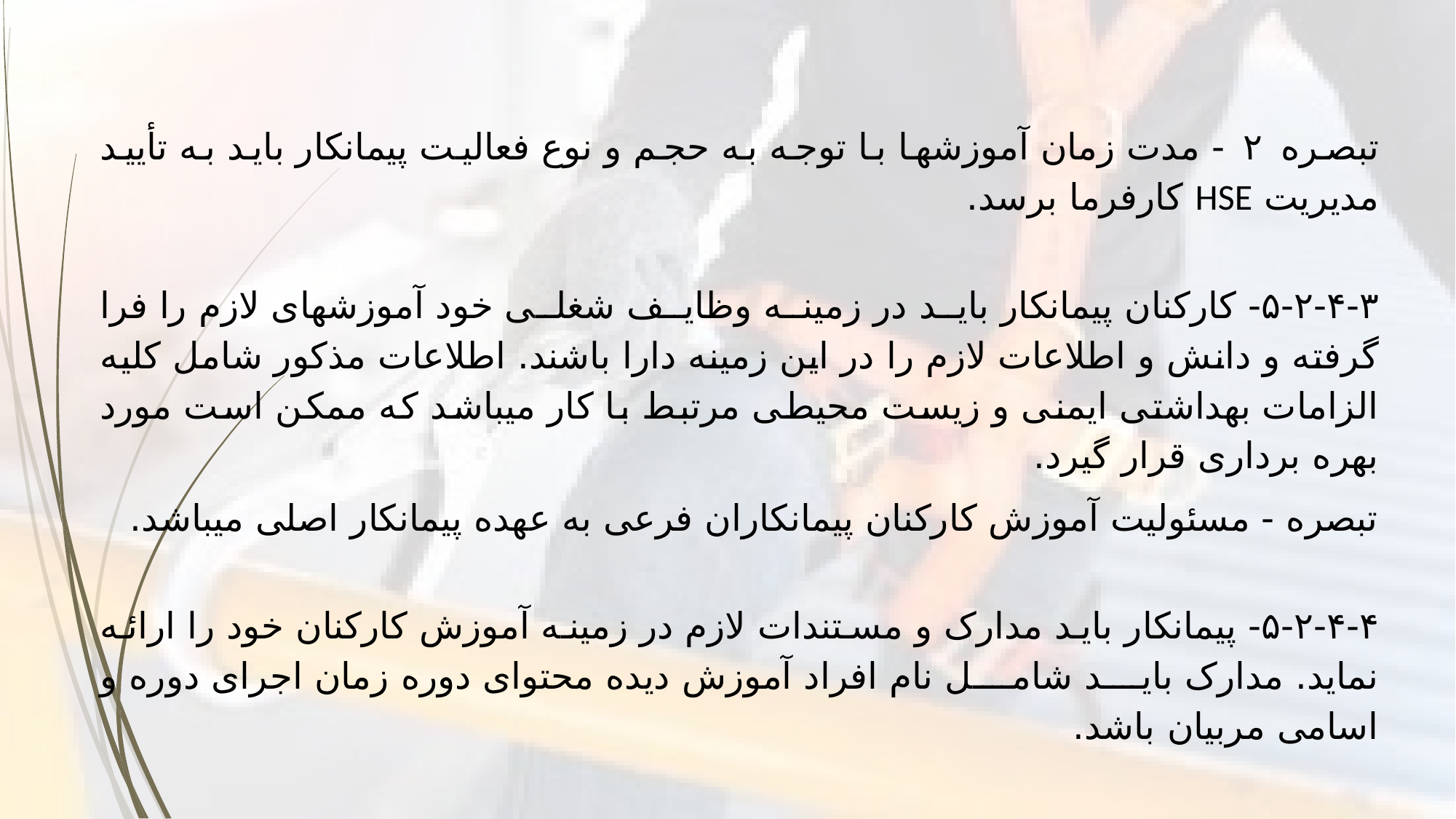

تبصره ۲ - مدت زمان آموزشها با توجه به حجم و نوع فعالیت پیمانکار باید به تأیید مدیریت HSE کارفرما برسد.

۵-۲-۴-۳- کارکنان پیمانکار باید در زمینه وظایف شغلی خود آموزشهای لازم را فرا گرفته و دانش و اطلاعات لازم را در این زمینه دارا باشند. اطلاعات مذکور شامل کلیه الزامات بهداشتی ایمنی و زیست محیطی مرتبط با کار میباشد که ممکن است مورد بهره برداری قرار گیرد.
تبصره - مسئولیت آموزش کارکنان پیمانکاران فرعی به عهده پیمانکار اصلی میباشد.

۵-۲-۴-۴- پیمانکار باید مدارک و مستندات لازم در زمینه آموزش کارکنان خود را ارائه نماید. مدارک باید شامل نام افراد آموزش دیده محتوای دوره زمان اجرای دوره و اسامی مربیان باشد.